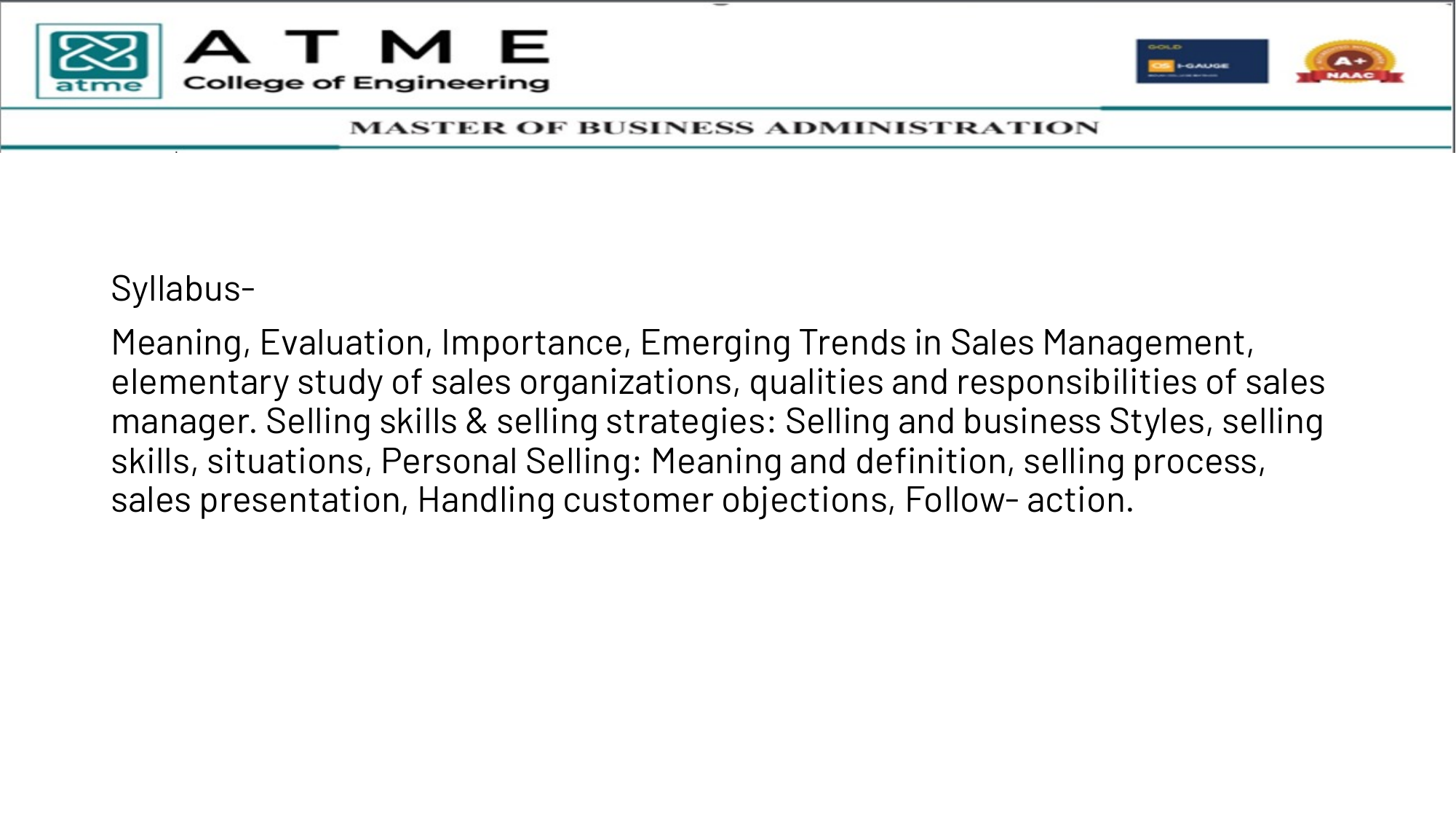

#
Syllabus-
Meaning, Evaluation, Importance, Emerging Trends in Sales Management, elementary study of sales organizations, qualities and responsibilities of sales manager. Selling skills & selling strategies: Selling and business Styles, selling skills, situations, Personal Selling: Meaning and definition, selling process, sales presentation, Handling customer objections, Follow- action.